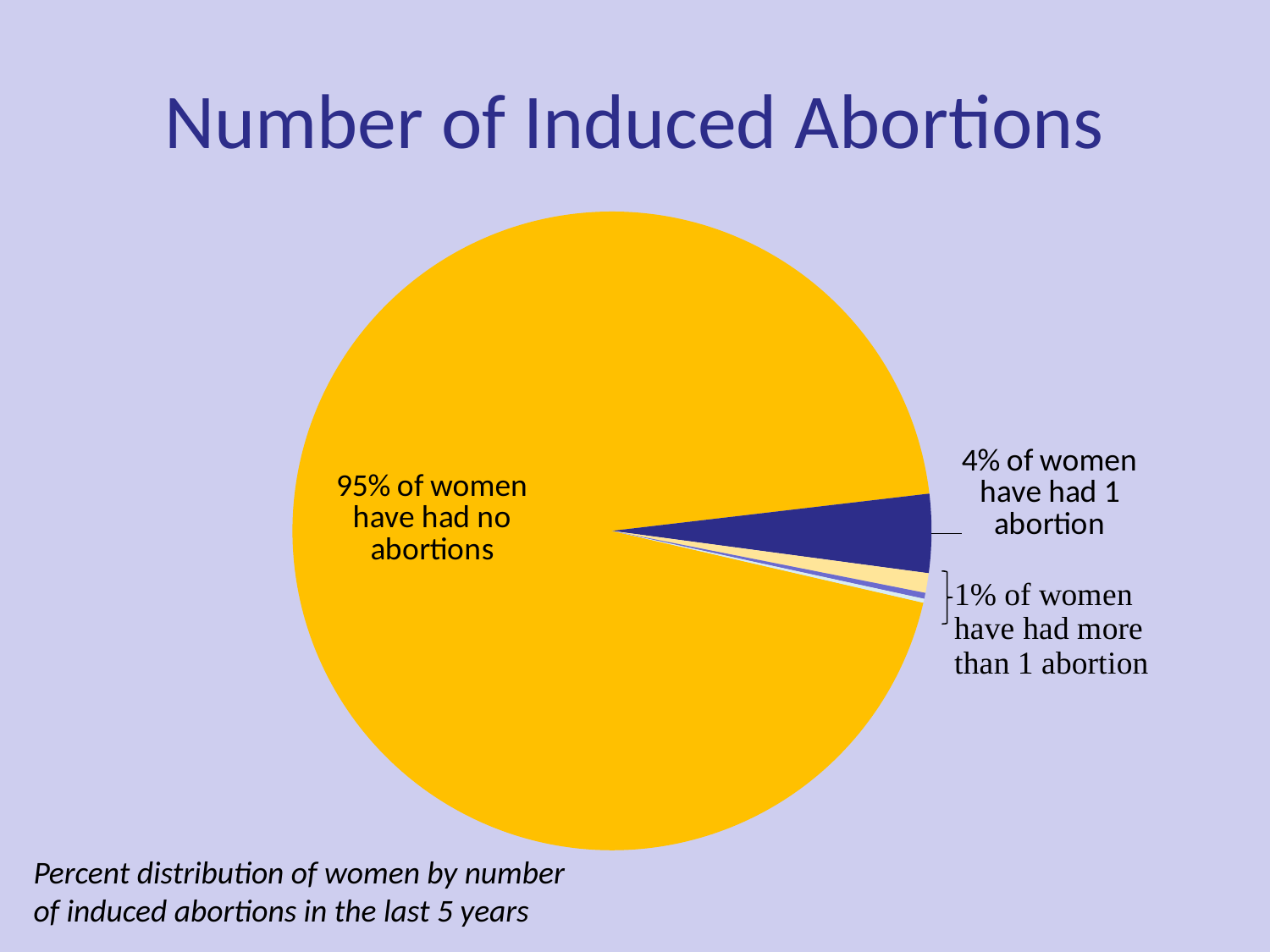

# Number of Induced Abortions

### Chart

| Category | Series 1 |
|---|---|
| None | 95.0 |
| 1 | 4.0 |
| 4+ | 1.0 |
Percent distribution of women by number of induced abortions in the last 5 years